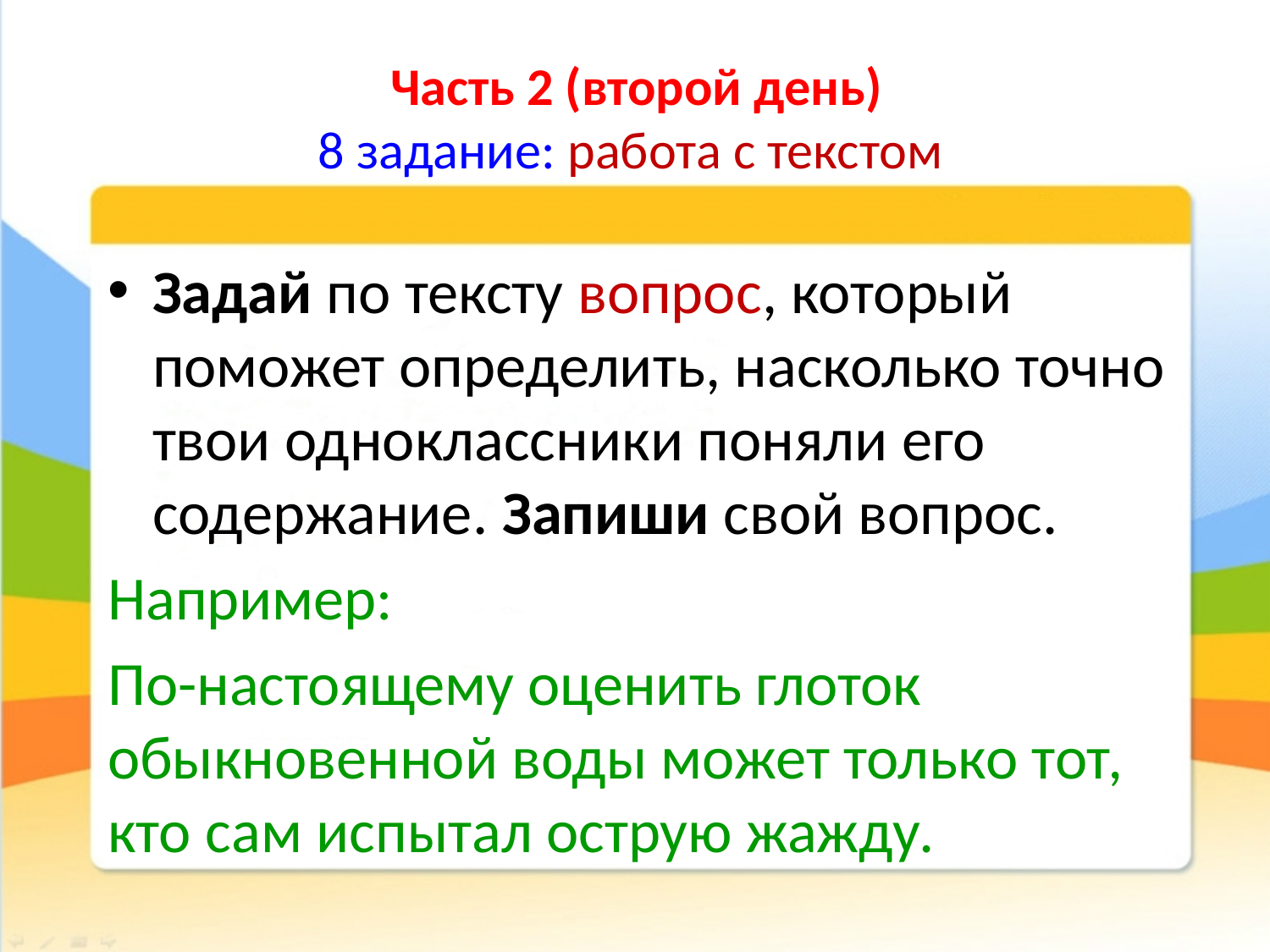

# Часть 2 (второй день) 8 задание: работа с текстом
Задай по тексту вопрос, который поможет определить, насколько точно твои одноклассники поняли его содержание. Запиши свой вопрос.
Например:
По-настоящему оценить глоток обыкновенной воды может только тот, кто сам испытал острую жажду.